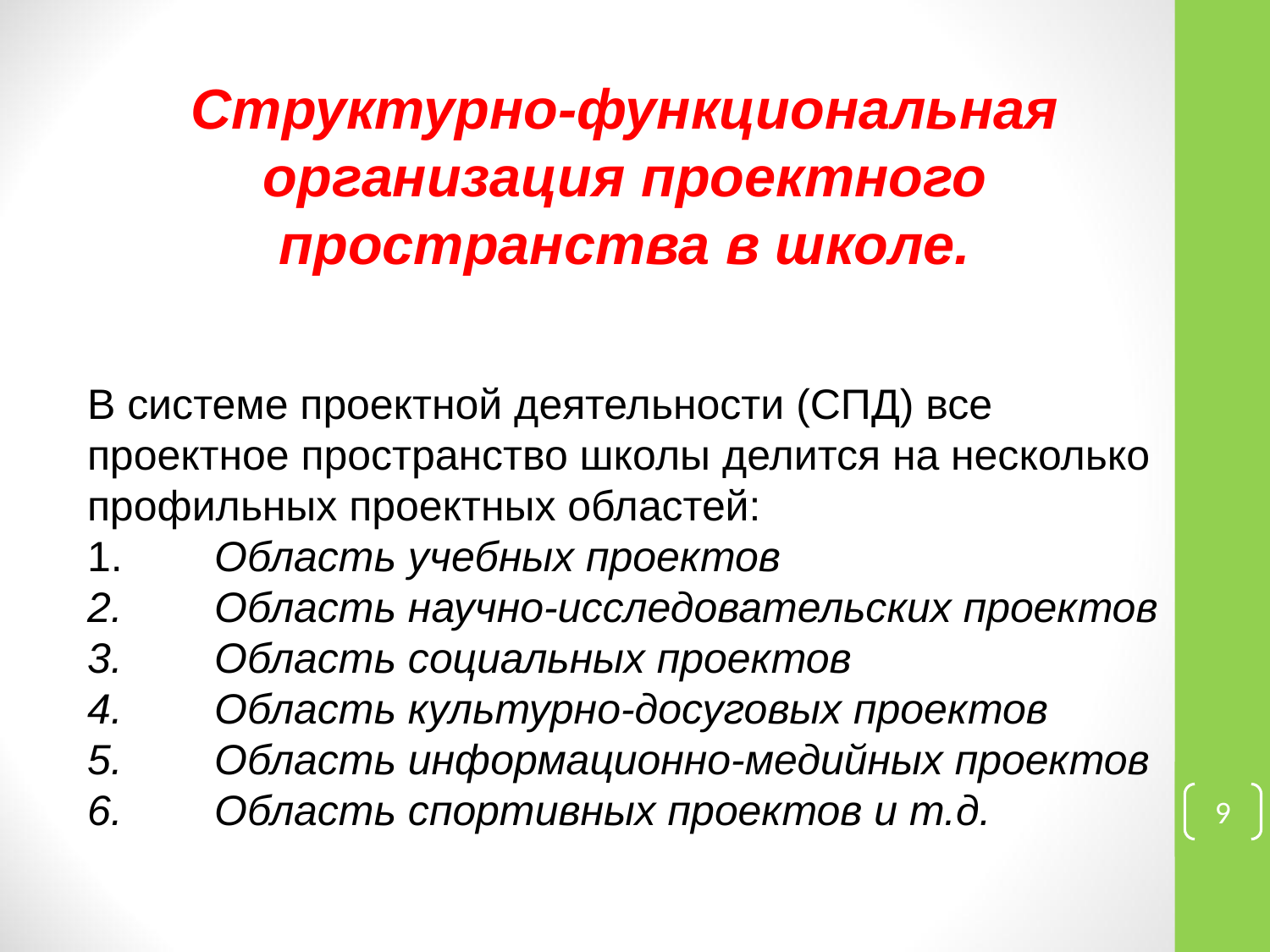

Структурно-функциональная организация проектного пространства в школе.

В системе проектной деятельности (СПД) все проектное пространство школы делится на несколько профильных проектных областей:
1.	Область учебных проектов
2.	Область научно-исследовательских проектов
3.	Область социальных проектов
4.	Область культурно-досуговых проектов
5.	Область информационно-медийных проектов
6.	Область спортивных проектов и т.д.
9